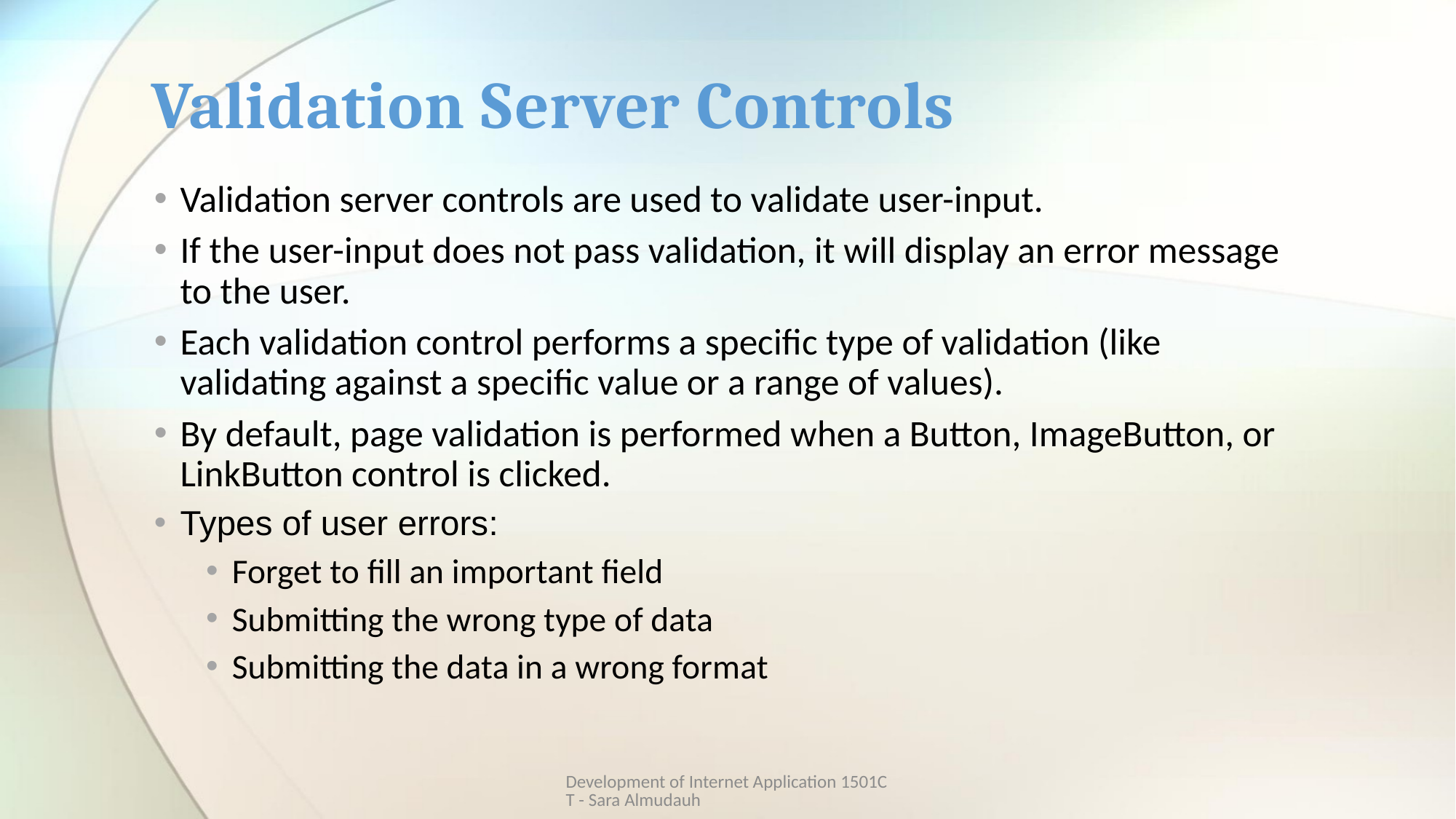

# Validation Server Controls
Validation server controls are used to validate user-input.
If the user-input does not pass validation, it will display an error message to the user.
Each validation control performs a specific type of validation (like validating against a specific value or a range of values).
By default, page validation is performed when a Button, ImageButton, or LinkButton control is clicked.
Types of user errors:
Forget to fill an important field
Submitting the wrong type of data
Submitting the data in a wrong format

Development of Internet Application 1501CT - Sara Almudauh